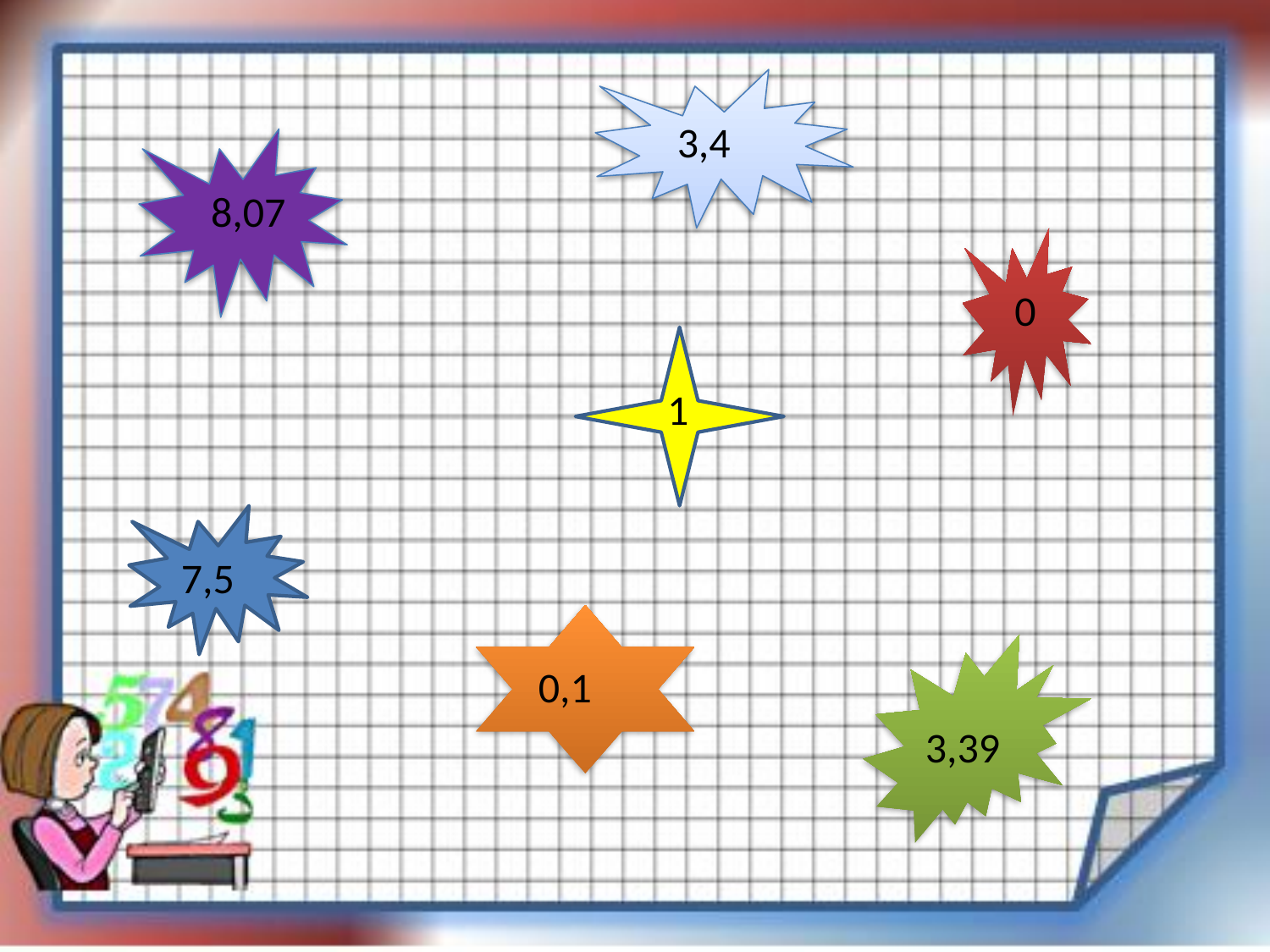

3,4

8,07

0

1

7,5

0,1
3,39